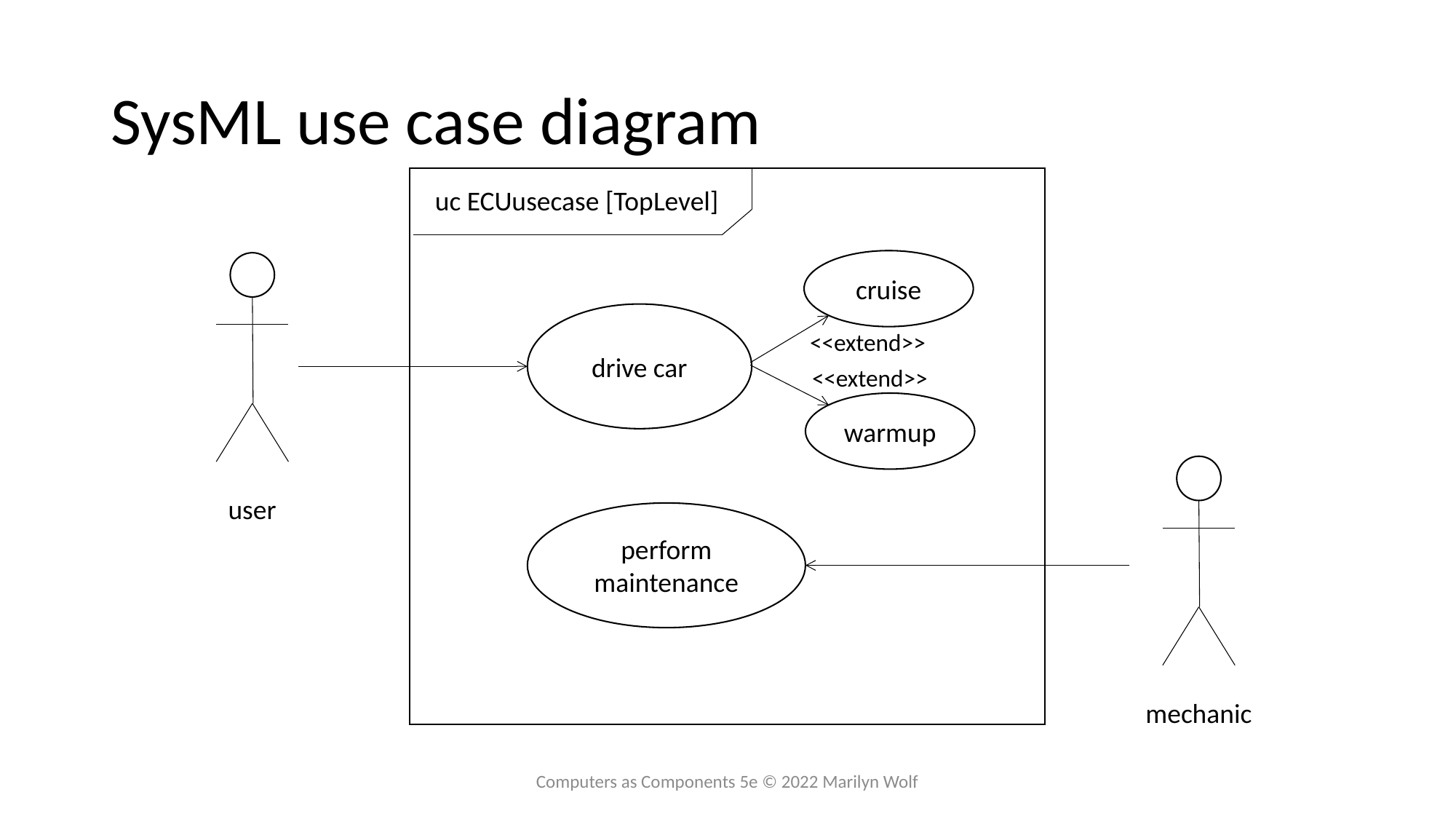

# SysML use case diagram

uc ECUusecase [TopLevel]
cruise

drive car
<<extend>>
<<extend>>
warmup

user
perform maintenance
mechanic
Computers as Components 5e © 2022 Marilyn Wolf